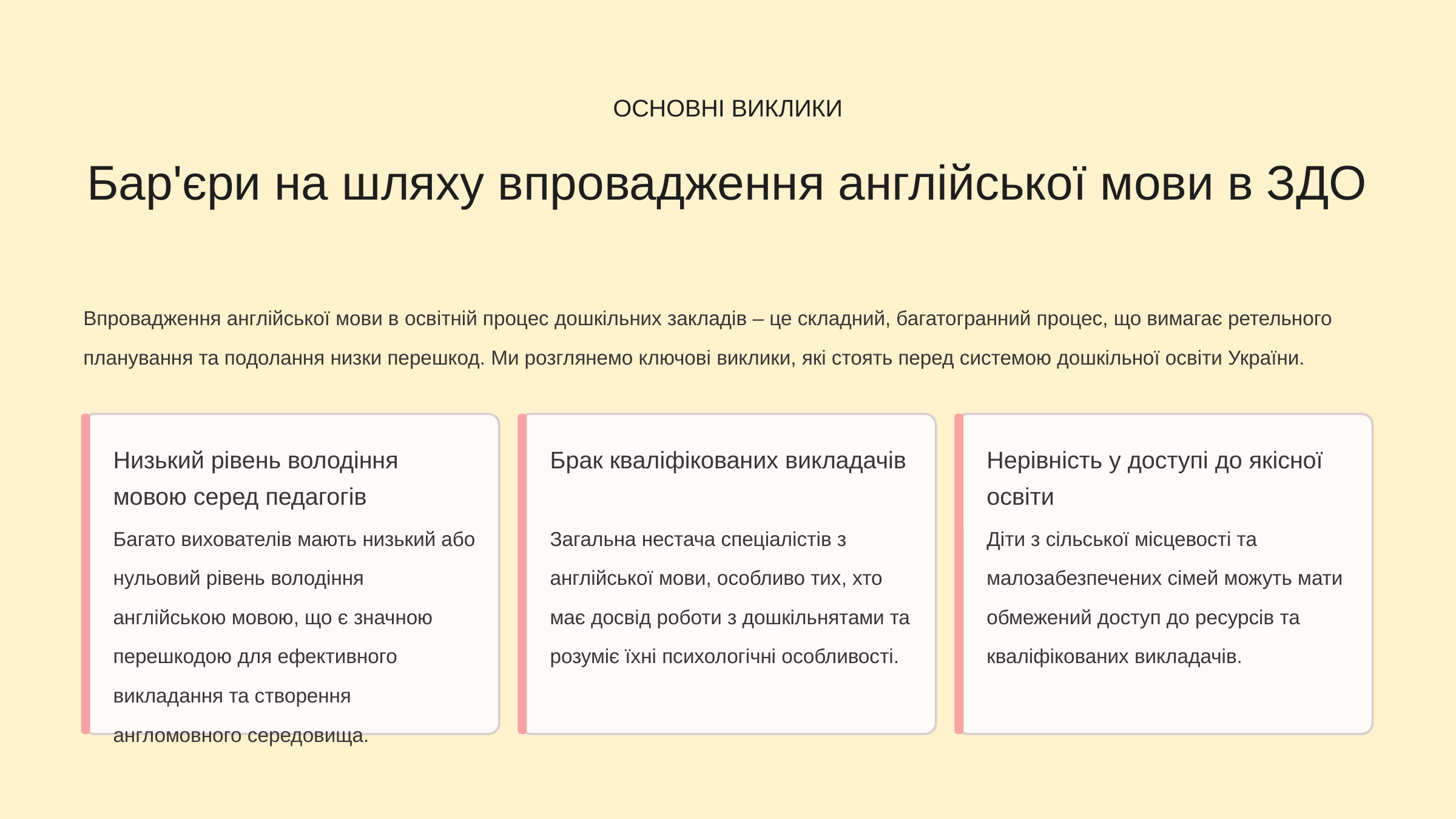

ОСНОВНІ ВИКЛИКИ
Бар'єри на шляху впровадження англійської мови в ЗДО
Впровадження англійської мови в освітній процес дошкільних закладів – це складний, багатогранний процес, що вимагає ретельного планування та подолання низки перешкод. Ми розглянемо ключові виклики, які стоять перед системою дошкільної освіти України.

Низький рівень володіння мовою серед педагогів
Брак кваліфікованих викладачів
Нерівність у доступі до якісної освіти
Багато вихователів мають низький або нульовий рівень володіння англійською мовою, що є значною перешкодою для ефективного викладання та створення англомовного середовища.
Загальна нестача спеціалістів з англійської мови, особливо тих, хто має досвід роботи з дошкільнятами та розуміє їхні психологічні особливості.
Діти з сільської місцевості та малозабезпечених сімей можуть мати обмежений доступ до ресурсів та кваліфікованих викладачів.